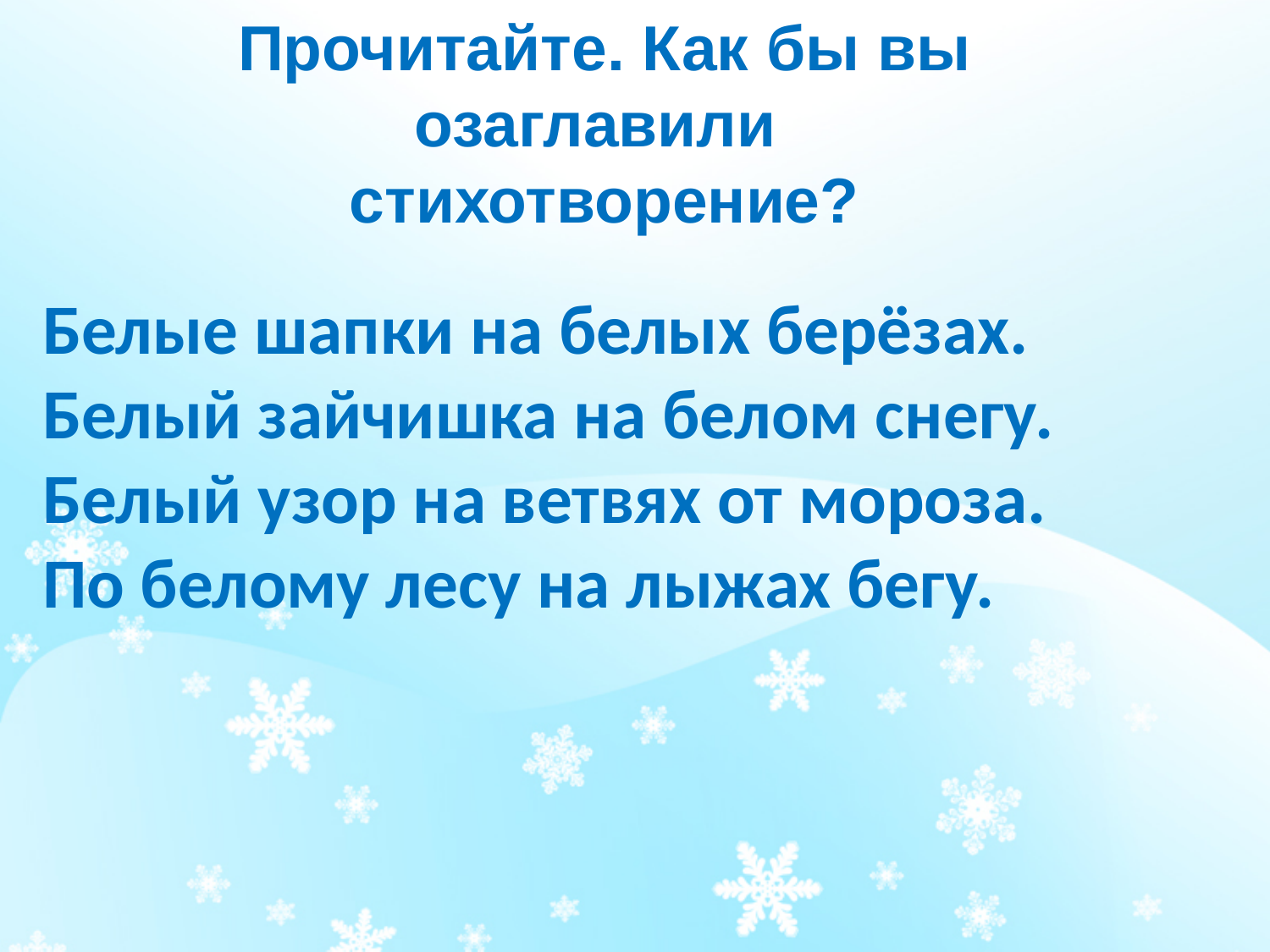

# Прочитайте. Как бы вы озаглавили стихотворение?
Белые шапки на белых берёзах.
Белый зайчишка на белом снегу.
Белый узор на ветвях от мороза.
По белому лесу на лыжах бегу.